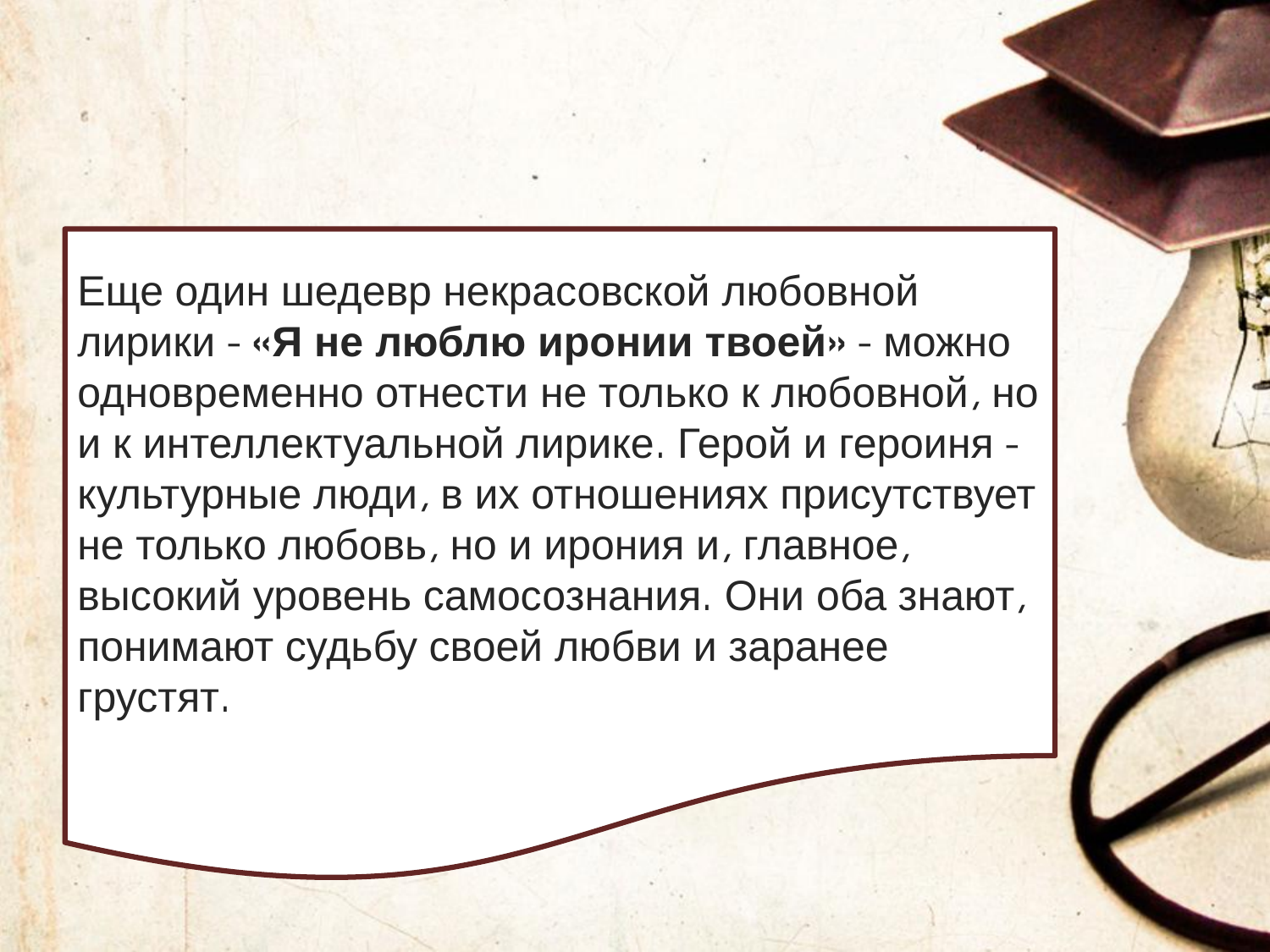

Еще один шедевр некрасовской любовной лирики - «Я не люблю иронии твоей» - можно одновременно отнести не только к любовной, но и к интеллектуальной лирике. Герой и героиня - культурные люди, в их отношениях присутствует не только любовь, но и ирония и, главное, высокий уровень самосознания. Они оба знают, понимают судьбу своей любви и заранее грустят.